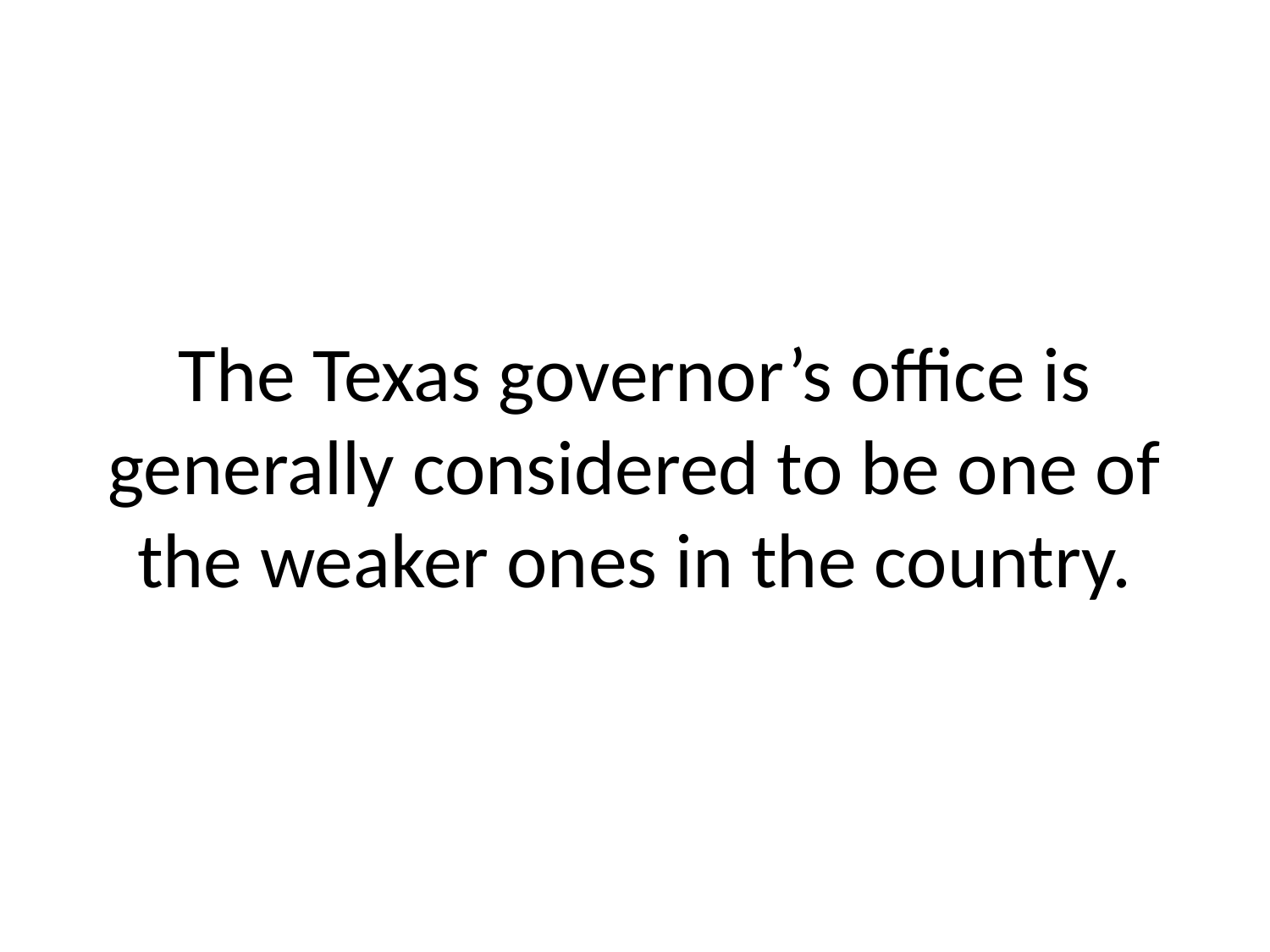

# The Texas governor’s office is generally considered to be one of the weaker ones in the country.